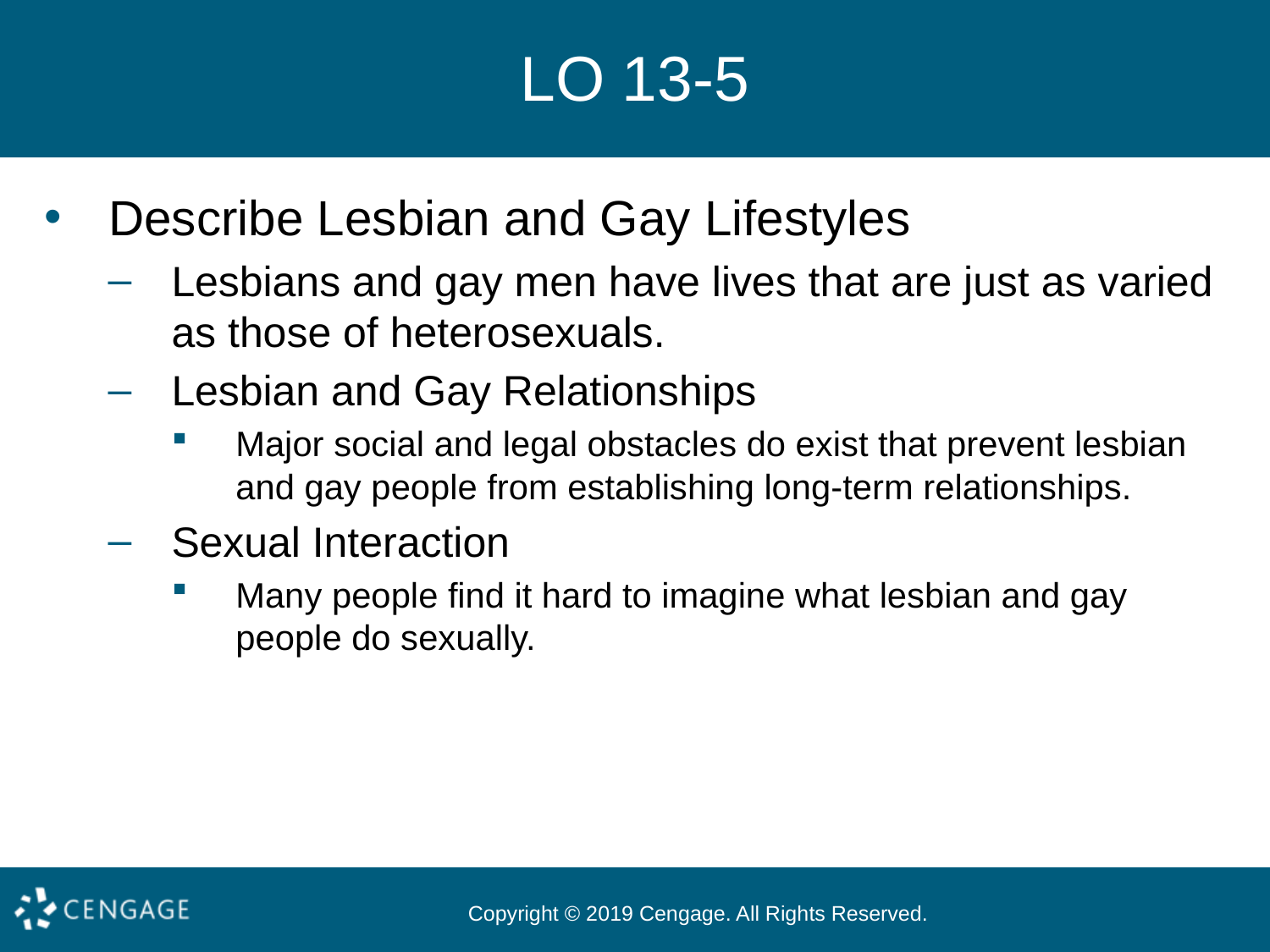

# LO 13-5
Describe Lesbian and Gay Lifestyles
Lesbians and gay men have lives that are just as varied as those of heterosexuals.
Lesbian and Gay Relationships
Major social and legal obstacles do exist that prevent lesbian and gay people from establishing long-term relationships.
Sexual Interaction
Many people find it hard to imagine what lesbian and gay people do sexually.